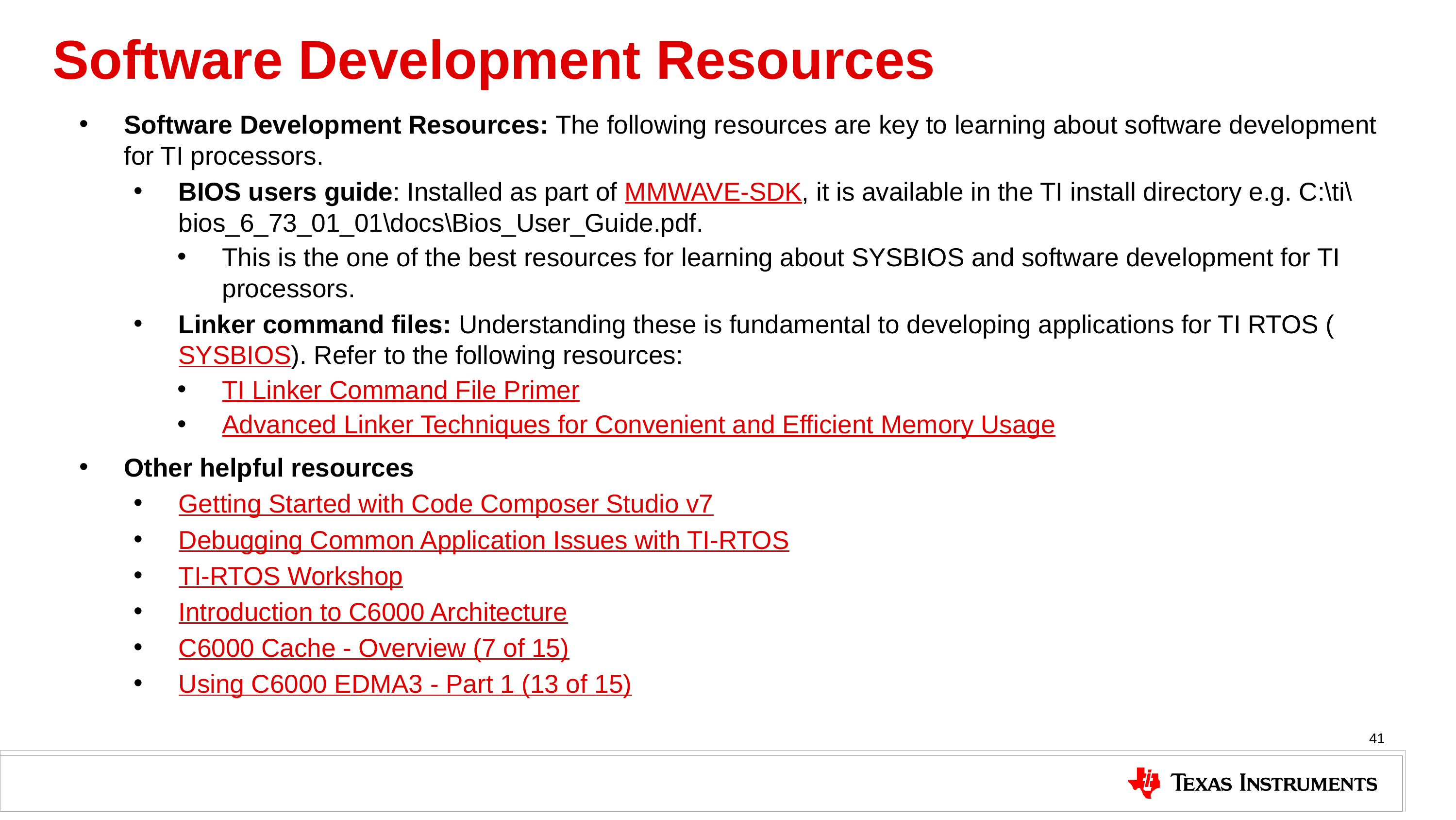

# Software Development Resources
Software Development Resources: The following resources are key to learning about software development for TI processors.
BIOS users guide: Installed as part of MMWAVE-SDK, it is available in the TI install directory e.g. C:\ti\bios_6_73_01_01\docs\Bios_User_Guide.pdf.
This is the one of the best resources for learning about SYSBIOS and software development for TI processors.
Linker command files: Understanding these is fundamental to developing applications for TI RTOS (SYSBIOS). Refer to the following resources:
TI Linker Command File Primer
Advanced Linker Techniques for Convenient and Efficient Memory Usage
Other helpful resources
Getting Started with Code Composer Studio v7
Debugging Common Application Issues with TI-RTOS
TI-RTOS Workshop
Introduction to C6000 Architecture
C6000 Cache - Overview (7 of 15)
Using C6000 EDMA3 - Part 1 (13 of 15)

41